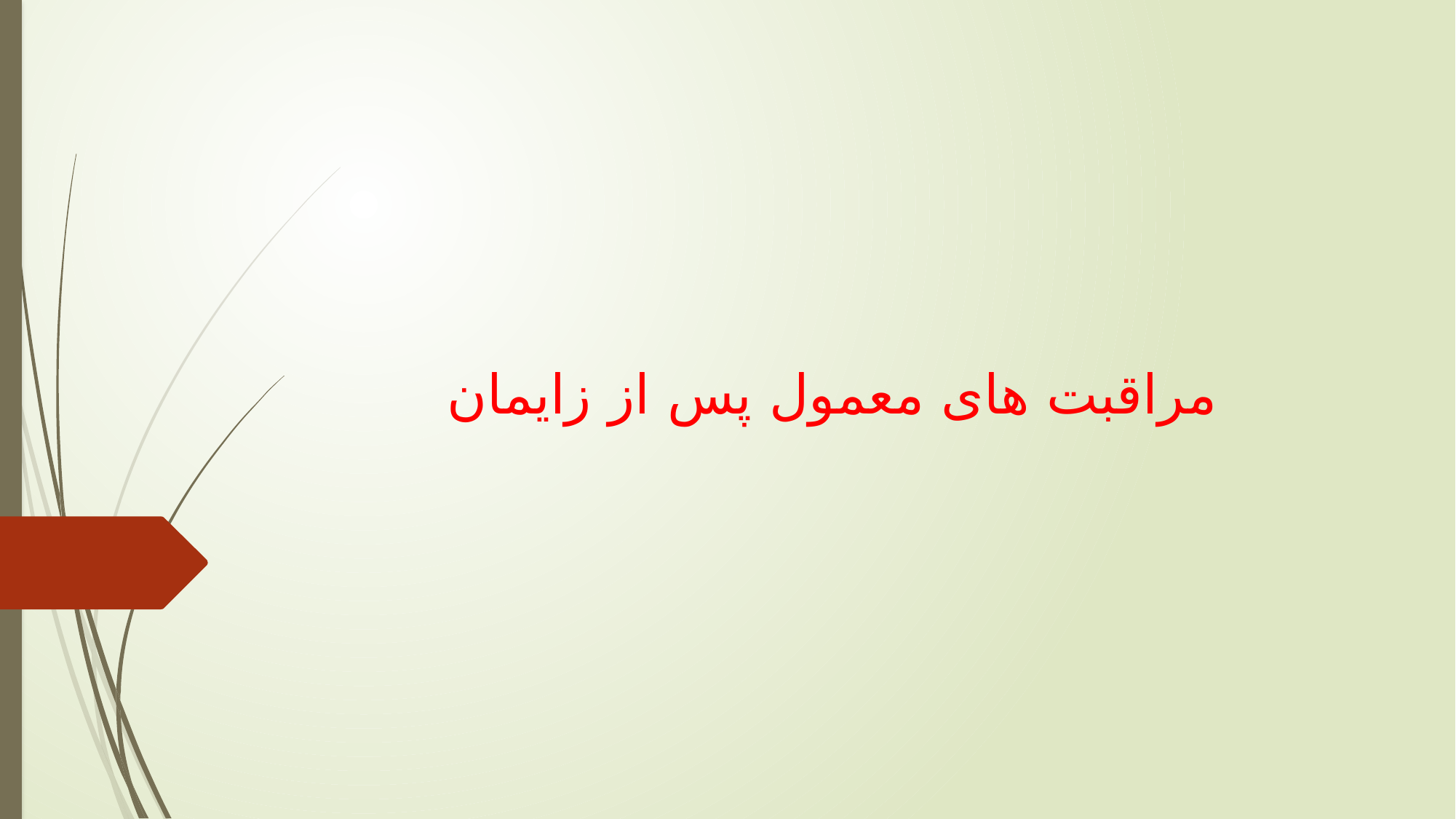

# مراقبت های معمول پس از زایمان